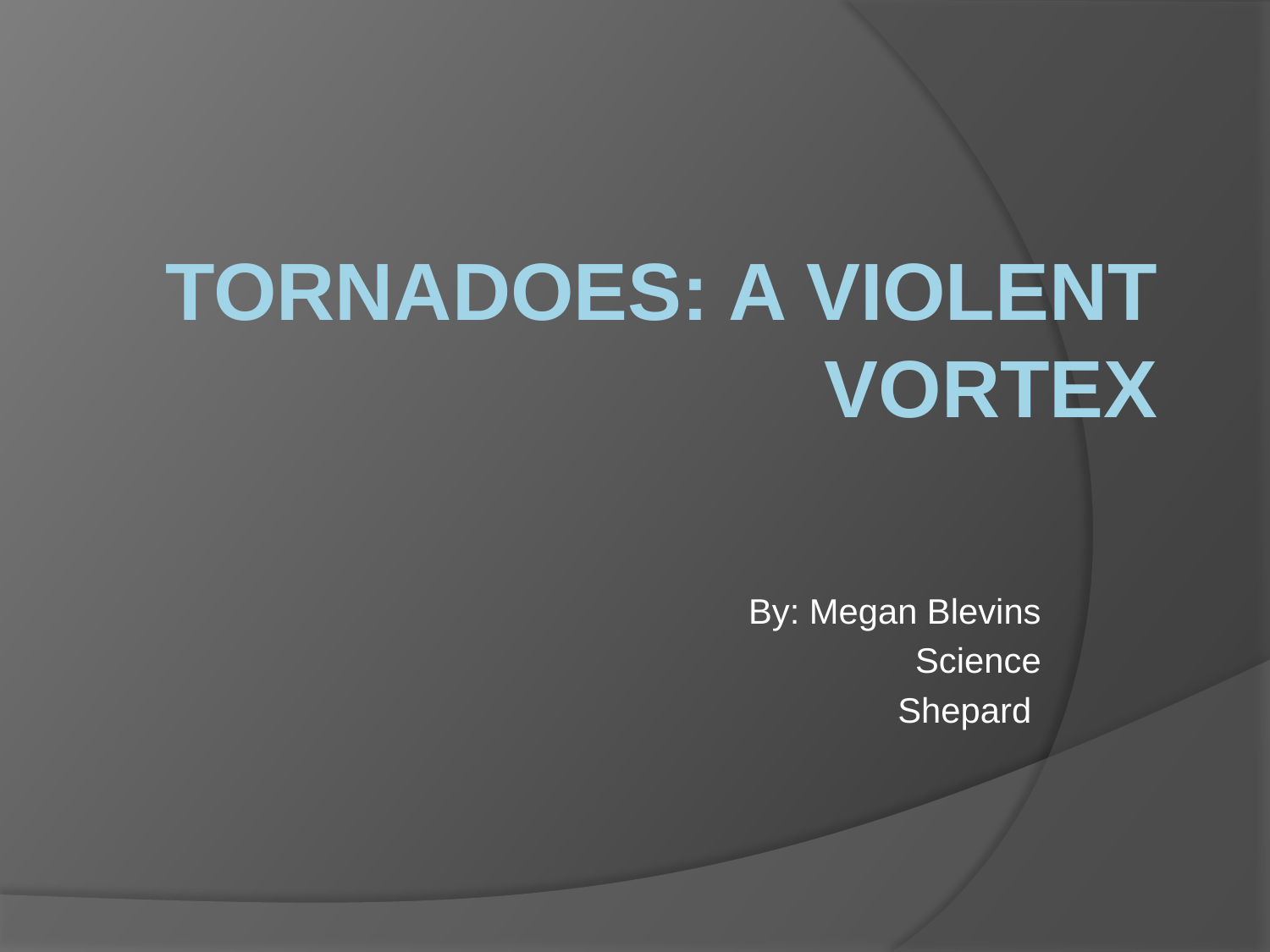

# Tornadoes: a violent vortex
By: Megan Blevins
Science
Shepard